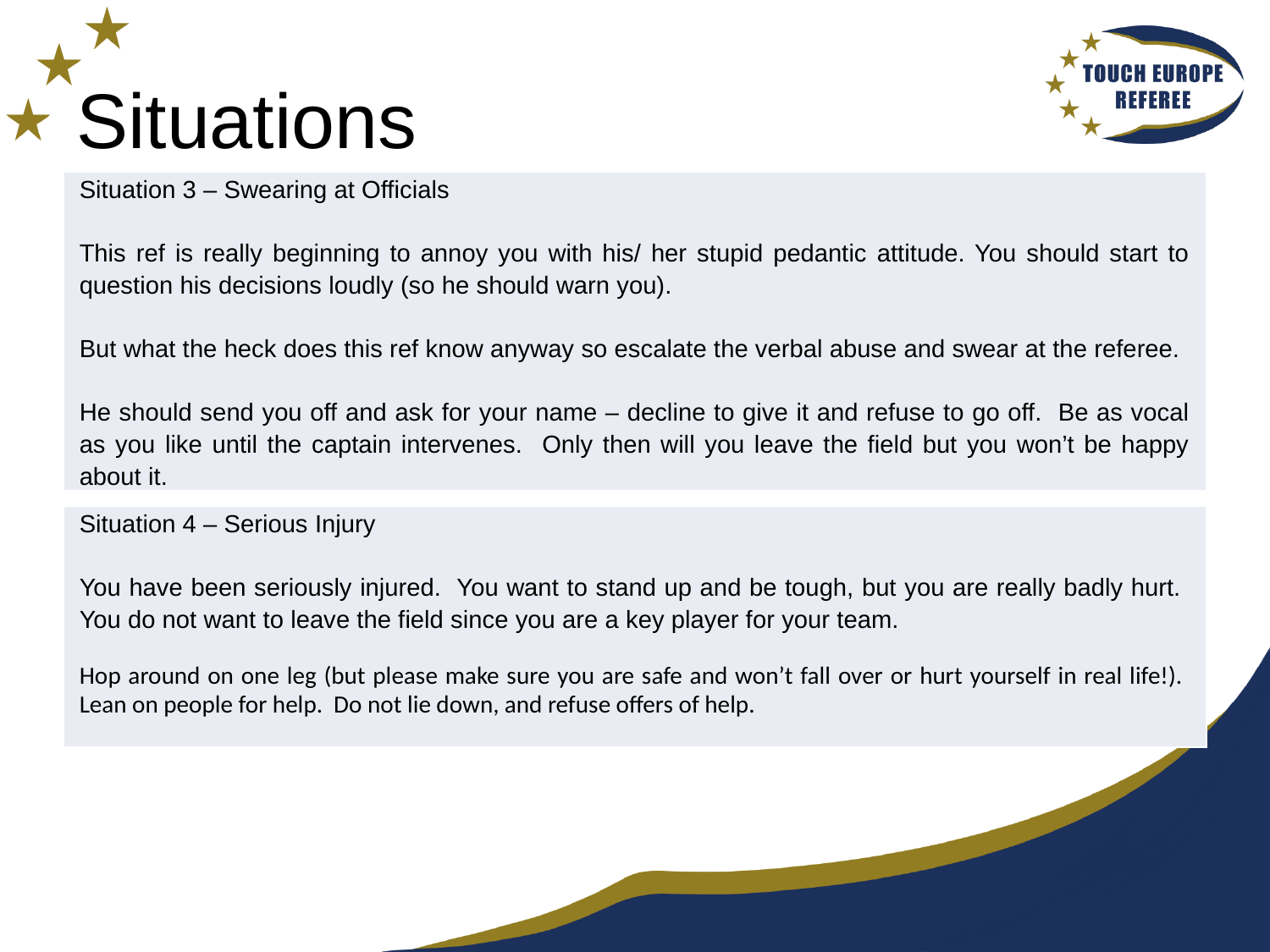

# Situations
| Situation 3 – Swearing at Officials   This ref is really beginning to annoy you with his/ her stupid pedantic attitude. You should start to question his decisions loudly (so he should warn you).   But what the heck does this ref know anyway so escalate the verbal abuse and swear at the referee.   He should send you off and ask for your name – decline to give it and refuse to go off. Be as vocal as you like until the captain intervenes. Only then will you leave the field but you won’t be happy about it. |
| --- |
| Situation 4 – Serious Injury   You have been seriously injured. You want to stand up and be tough, but you are really badly hurt. You do not want to leave the field since you are a key player for your team. Hop around on one leg (but please make sure you are safe and won’t fall over or hurt yourself in real life!). Lean on people for help. Do not lie down, and refuse offers of help. |
| --- |